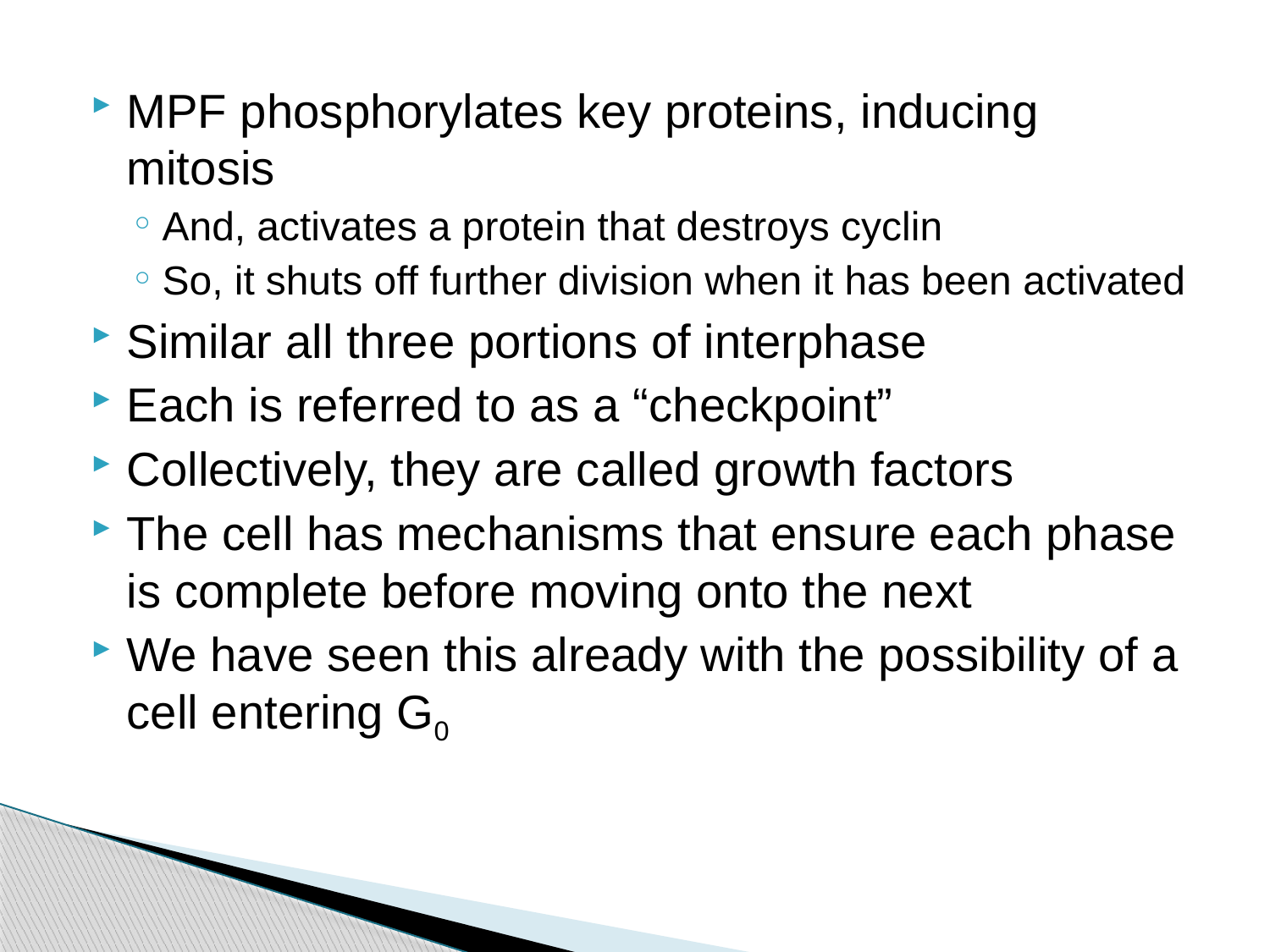

MPF phosphorylates key proteins, inducing mitosis
And, activates a protein that destroys cyclin
So, it shuts off further division when it has been activated
Similar all three portions of interphase
Each is referred to as a “checkpoint”
Collectively, they are called growth factors
The cell has mechanisms that ensure each phase is complete before moving onto the next
We have seen this already with the possibility of a cell entering G0